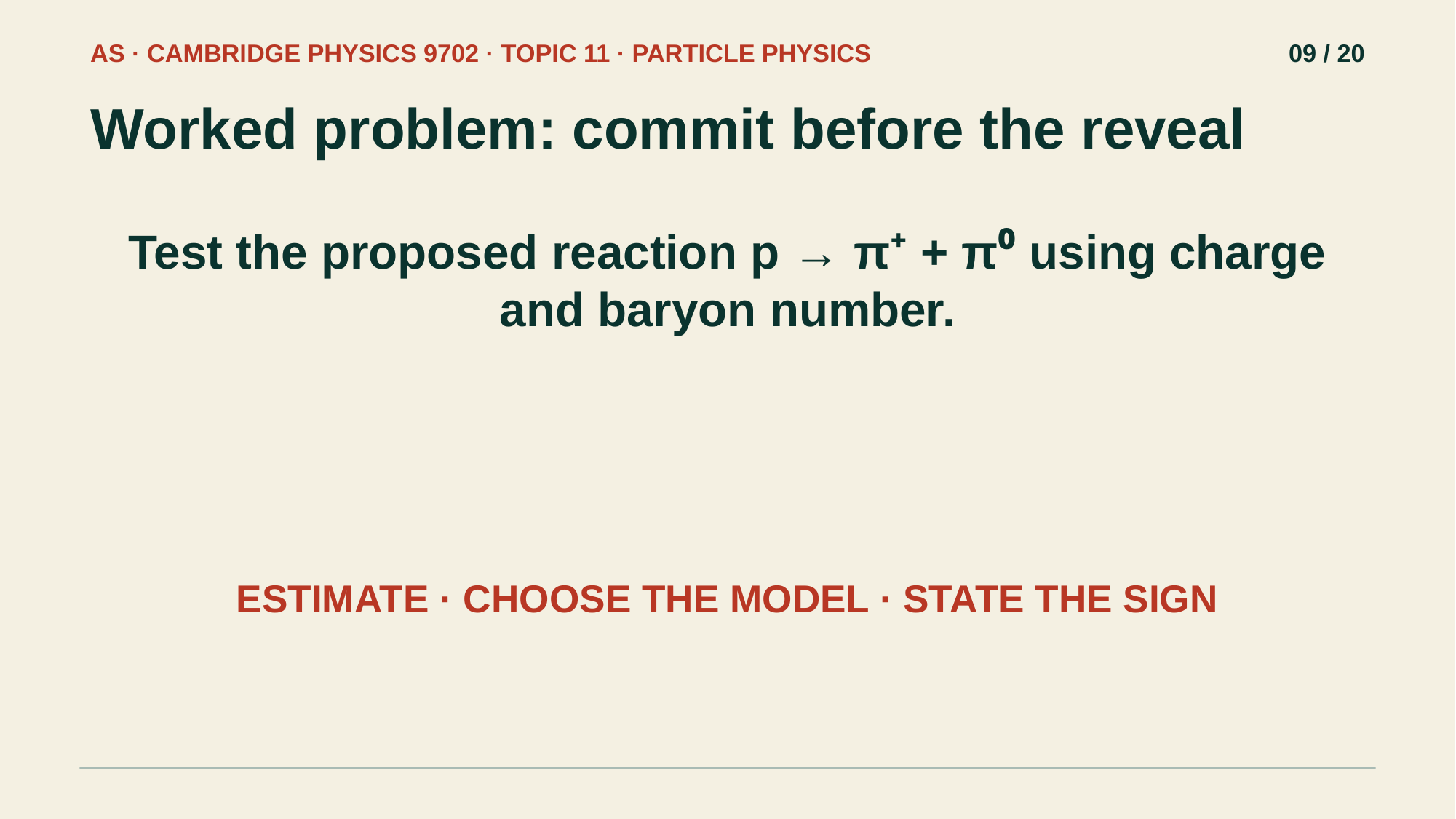

AS · CAMBRIDGE PHYSICS 9702 · TOPIC 11 · PARTICLE PHYSICS
09 / 20
Worked problem: commit before the reveal
Test the proposed reaction p → π⁺ + π⁰ using charge and baryon number.
ESTIMATE · CHOOSE THE MODEL · STATE THE SIGN